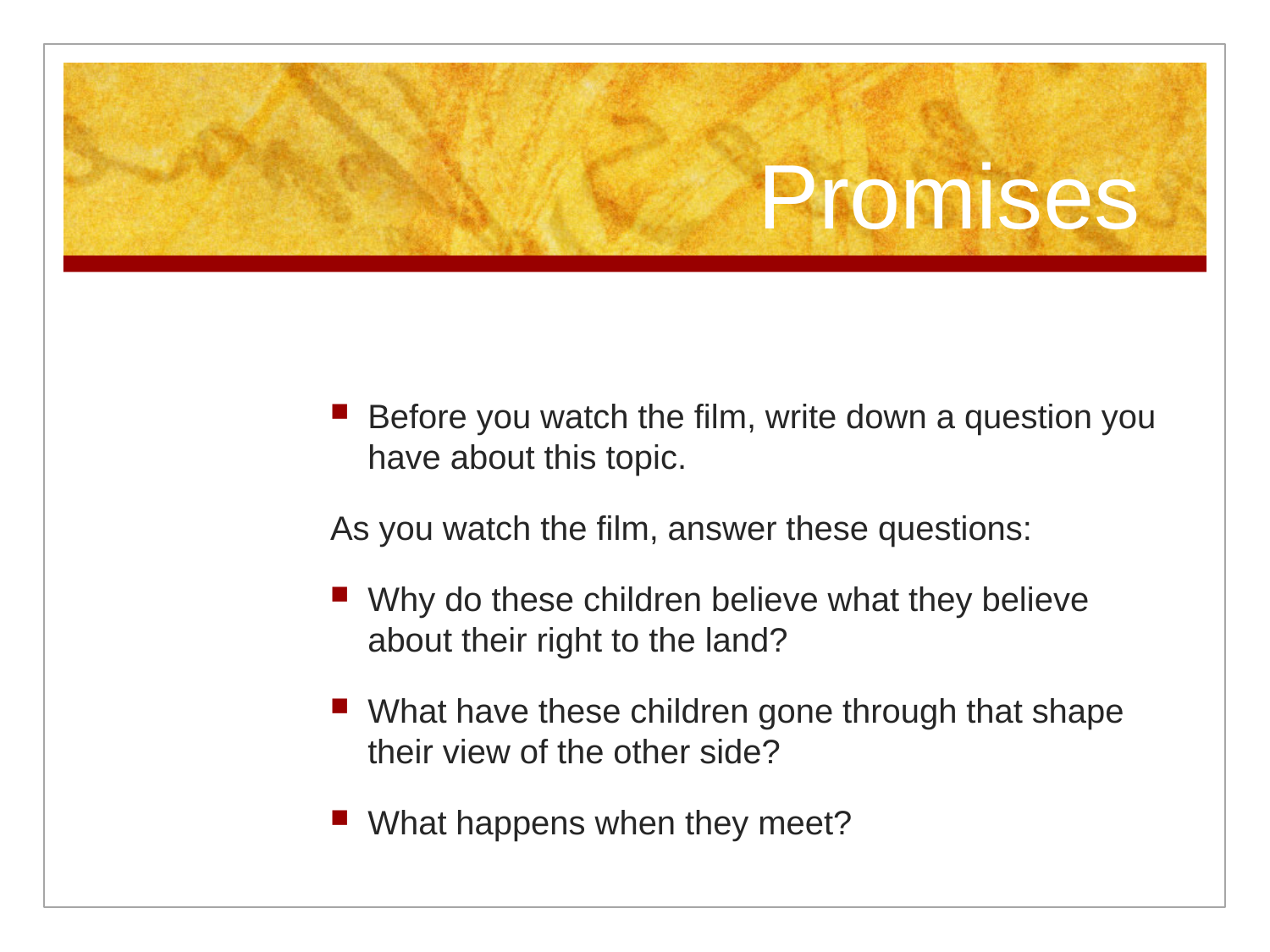

# Promises

Before you watch the film, write down a question you have about this topic.
As you watch the film, answer these questions:
Why do these children believe what they believe about their right to the land?
What have these children gone through that shape their view of the other side?
What happens when they meet?